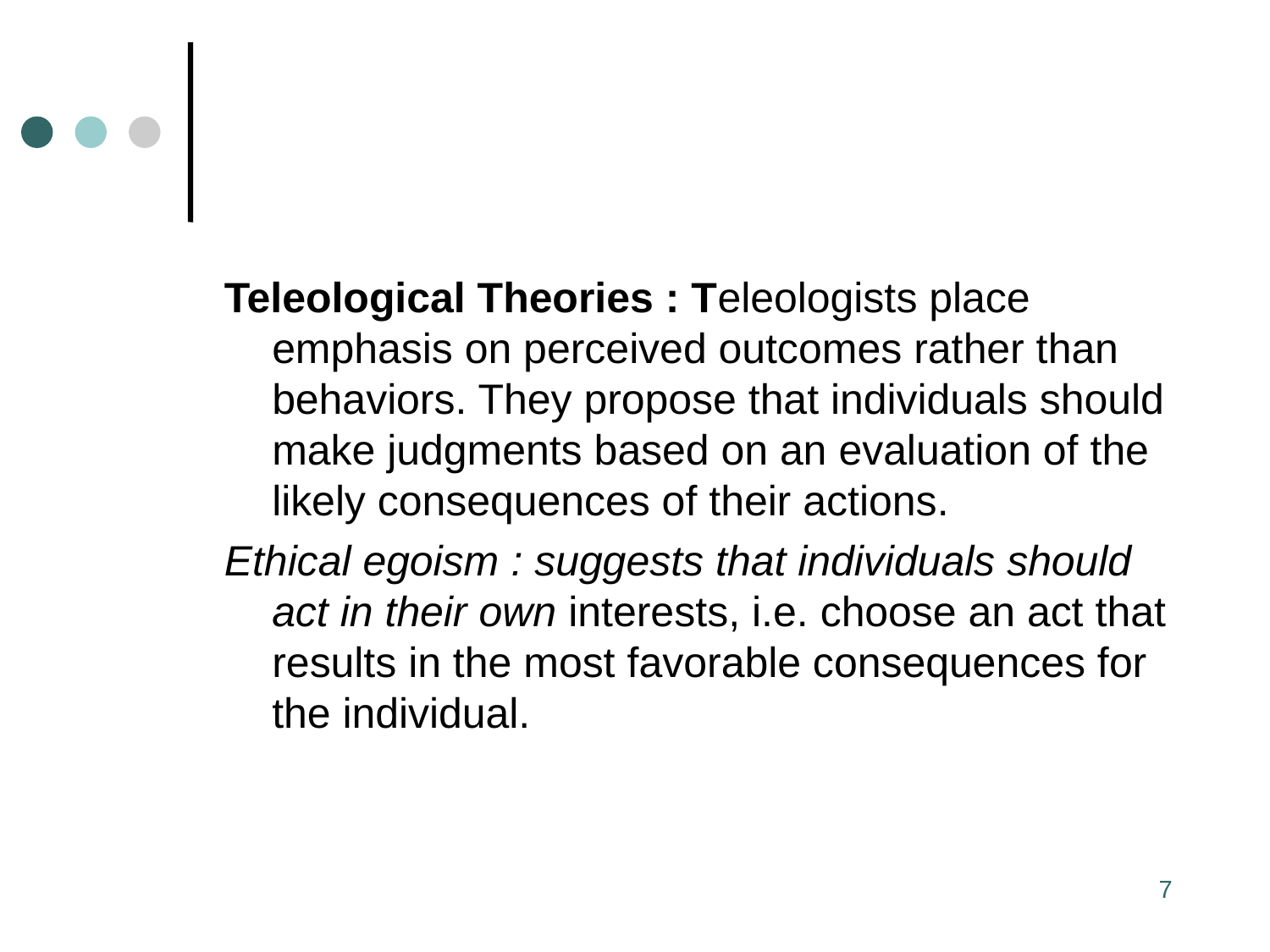

#
Teleological Theories : Teleologists place emphasis on perceived outcomes rather than behaviors. They propose that individuals should make judgments based on an evaluation of the likely consequences of their actions.
Ethical egoism : suggests that individuals should act in their own interests, i.e. choose an act that results in the most favorable consequences for the individual.

7